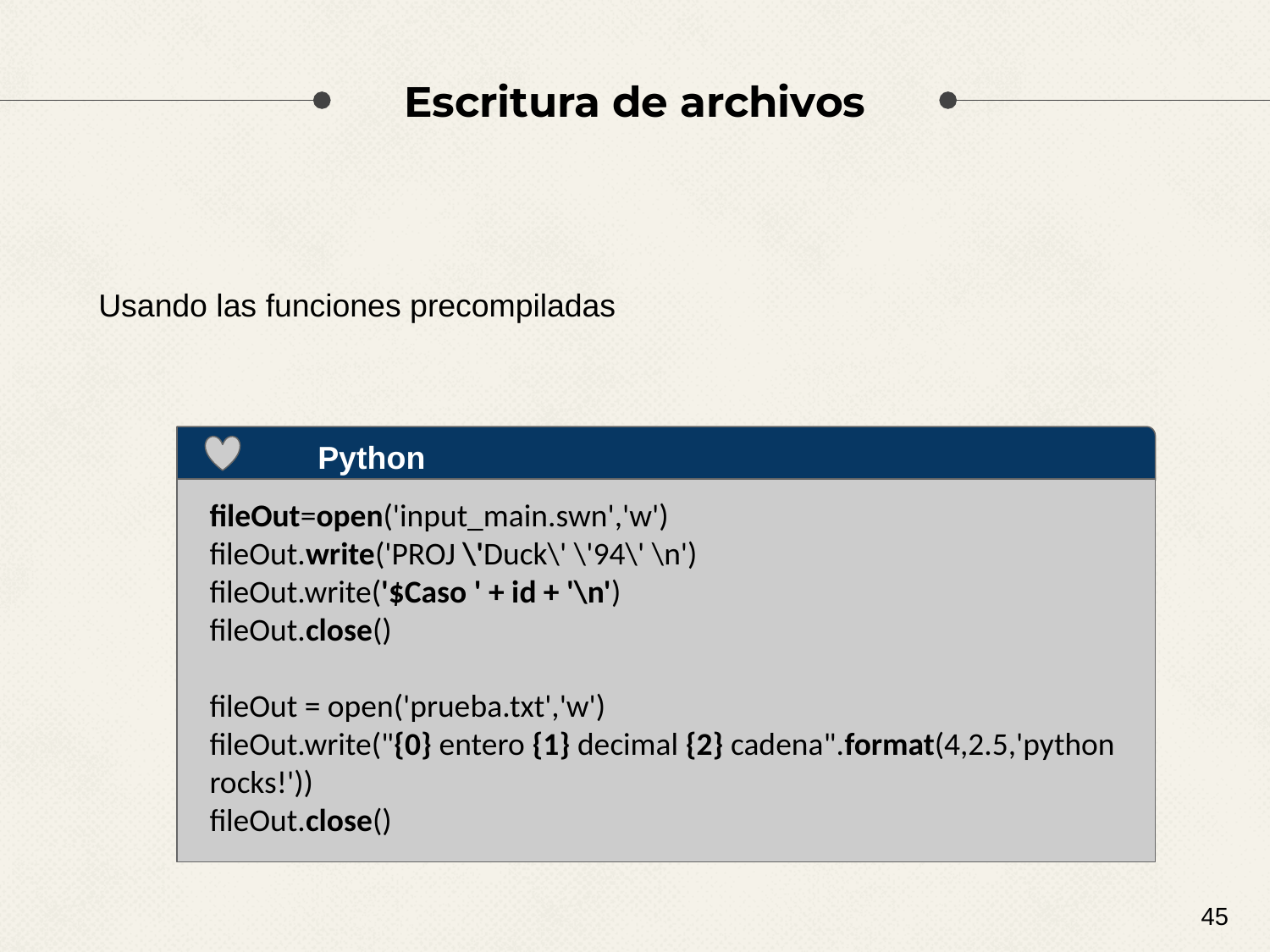

# Escritura de archivos
Usando las funciones precompiladas
Python

fileOut=open('input_main.swn','w')
fileOut.write('PROJ \'Duck\' \'94\' \n')
fileOut.write('$Caso ' + id + '\n')
fileOut.close()

fileOut = open('prueba.txt','w')
fileOut.write("{0} entero {1} decimal {2} cadena".format(4,2.5,'python rocks!'))
fileOut.close()
45